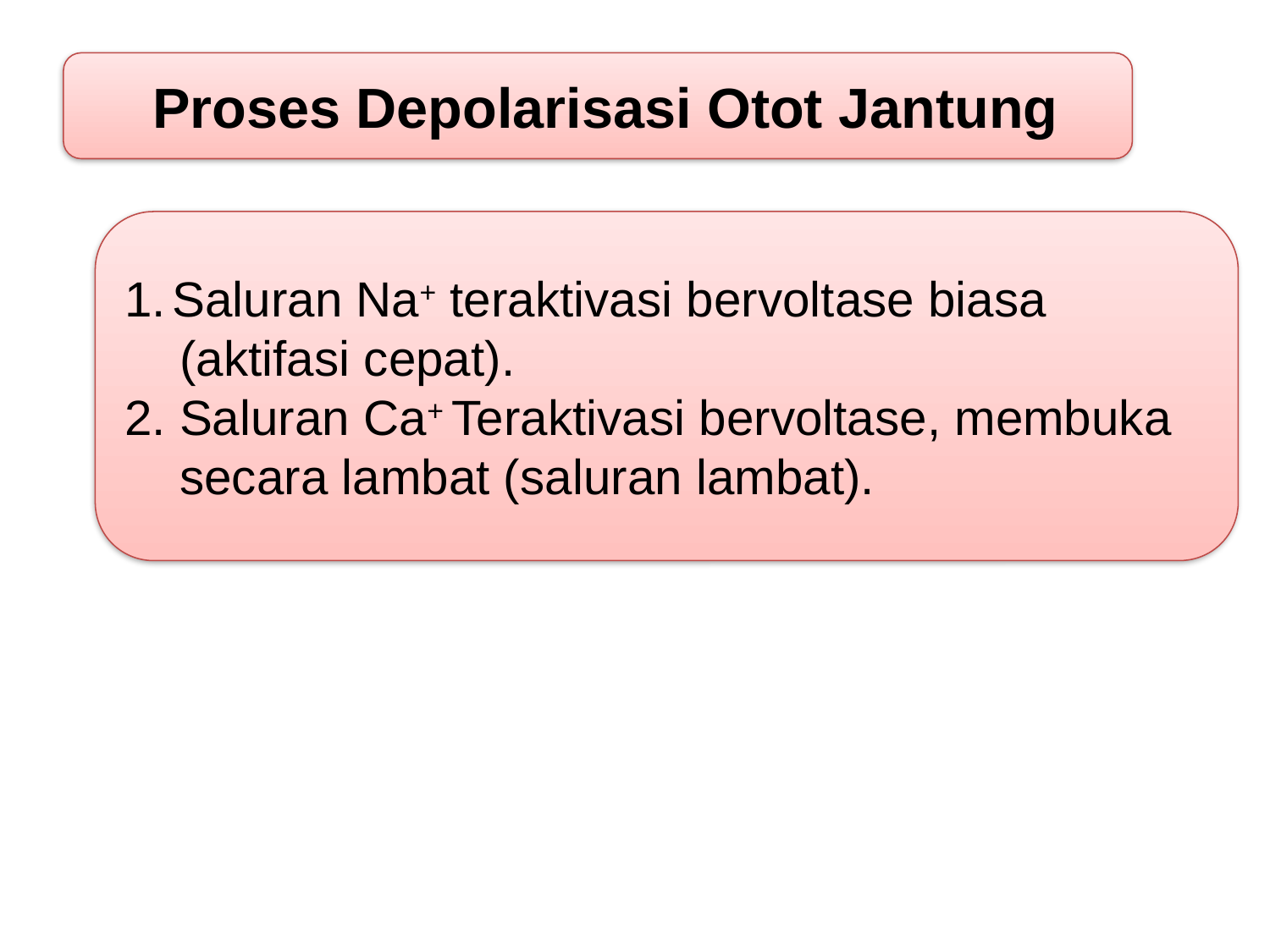

Proses Depolarisasi Otot Jantung
Saluran Na+ teraktivasi bervoltase biasa
    (aktifasi cepat).
2. Saluran Ca+ Teraktivasi bervoltase, membuka
    secara lambat (saluran lambat).